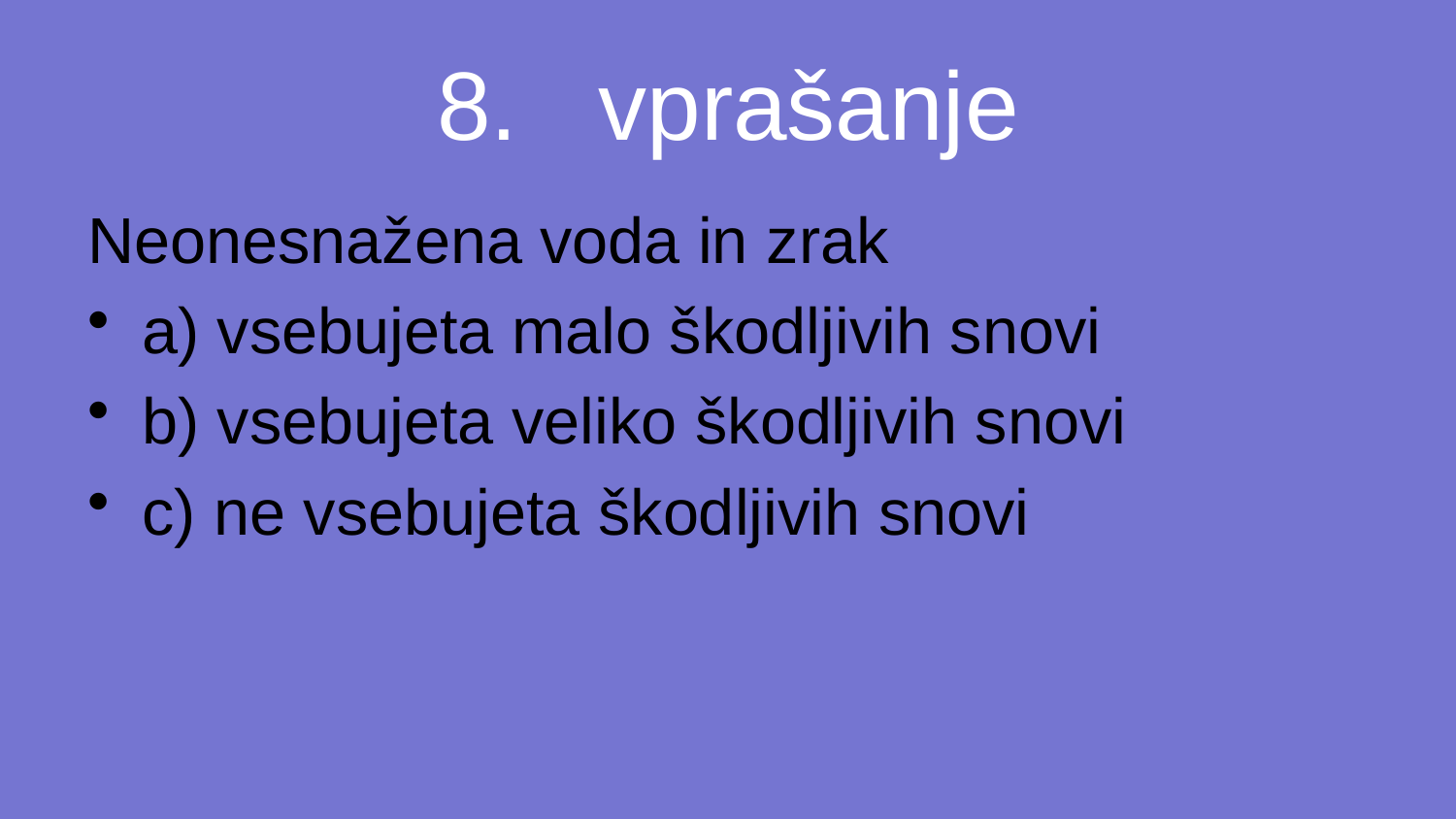

# 8.   vprašanje
Neonesnažena voda in zrak
a) vsebujeta malo škodljivih snovi
b) vsebujeta veliko škodljivih snovi
c) ne vsebujeta škodljivih snovi